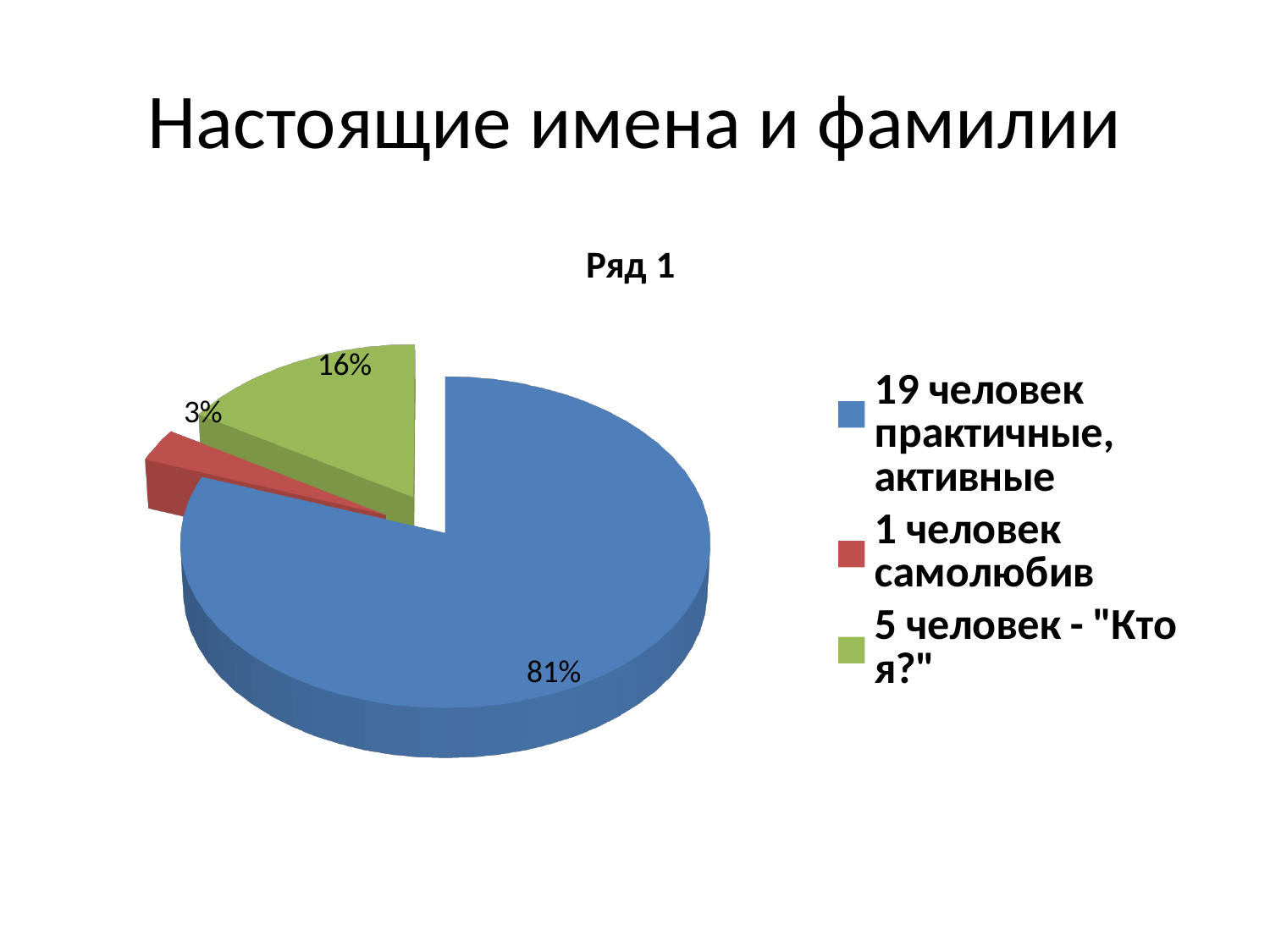

# Настоящие имена и фамилии

[unsupported chart]